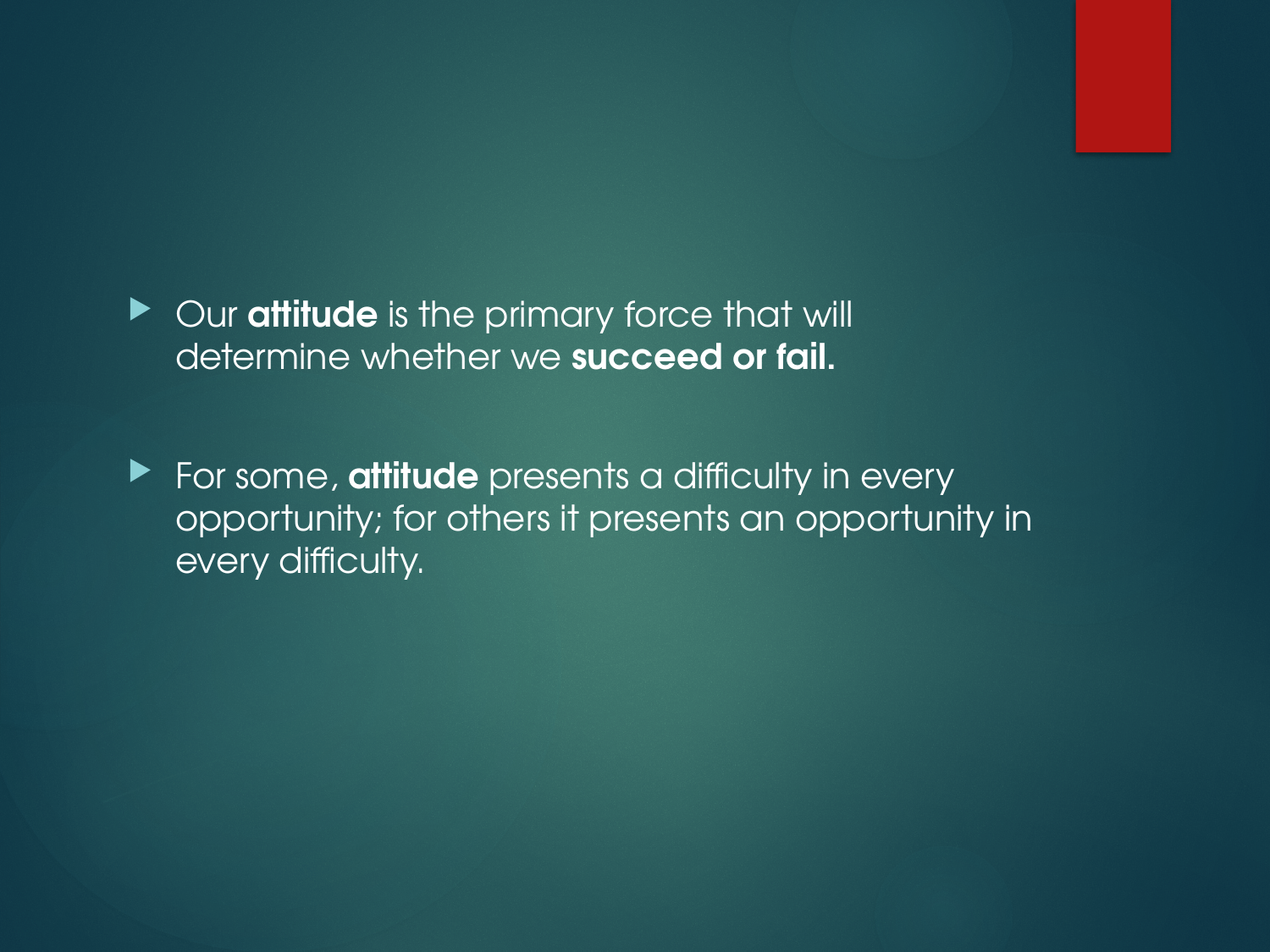

#
Our attitude is the primary force that will determine whether we succeed or fail.

For some, attitude presents a difficulty in every opportunity; for others it presents an opportunity in every difficulty.